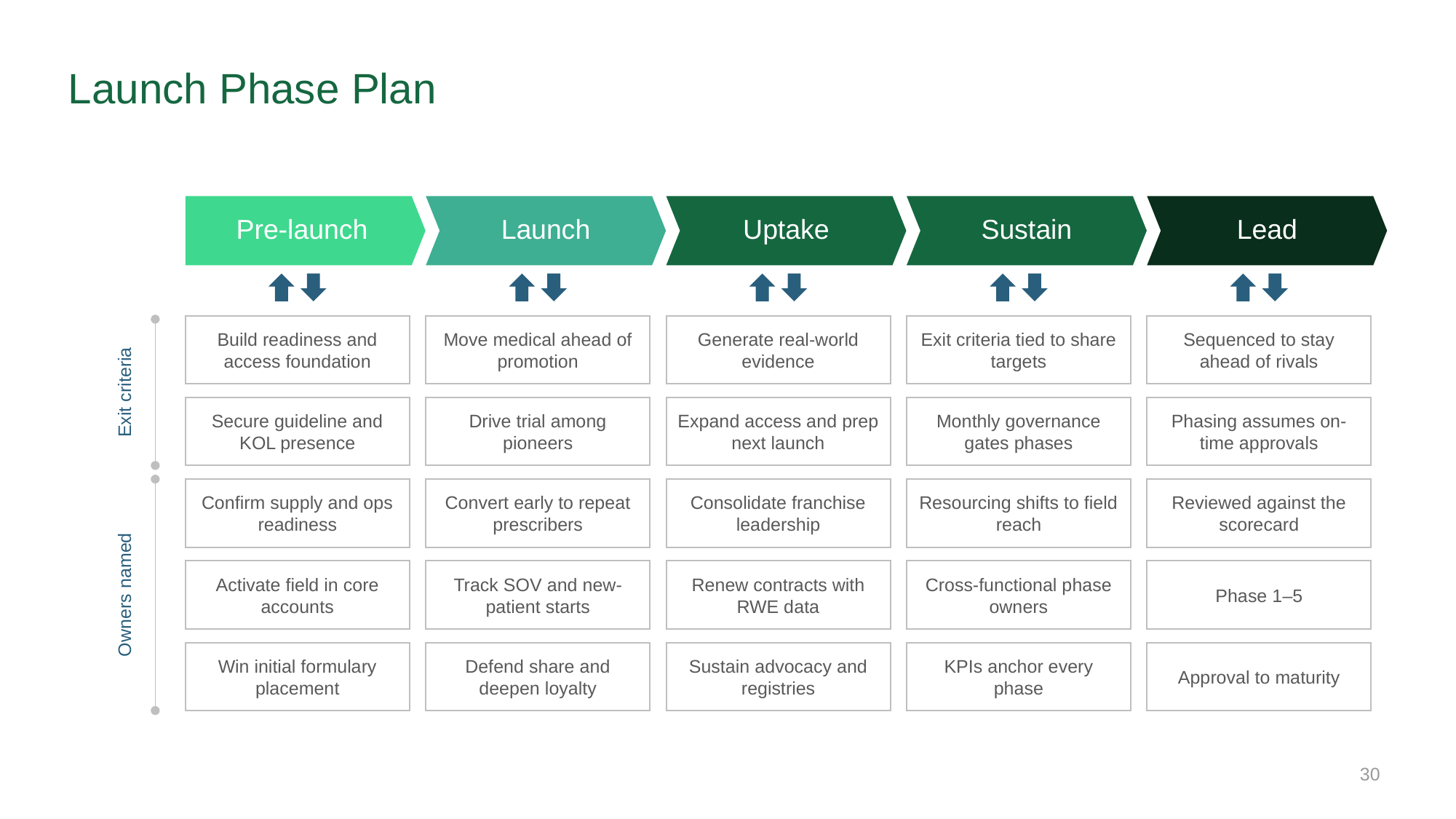

# Launch Phase Plan
Pre-launch
Launch
Uptake
Sustain
Lead

Build readiness and access foundation
Move medical ahead of promotion
Generate real-world evidence
Exit criteria tied to share targets
Sequenced to stay ahead of rivals
Exit criteria
Secure guideline and KOL presence
Drive trial among pioneers
Expand access and prep next launch
Monthly governance gates phases
Phasing assumes on-time approvals
Owners named
Confirm supply and ops readiness
Convert early to repeat prescribers
Consolidate franchise leadership
Resourcing shifts to field reach
Reviewed against the scorecard
Activate field in core accounts
Track SOV and new-patient starts
Renew contracts with RWE data
Cross-functional phase owners
Phase 1–5
Win initial formulary placement
Defend share and deepen loyalty
Sustain advocacy and registries
KPIs anchor every phase
Approval to maturity
30